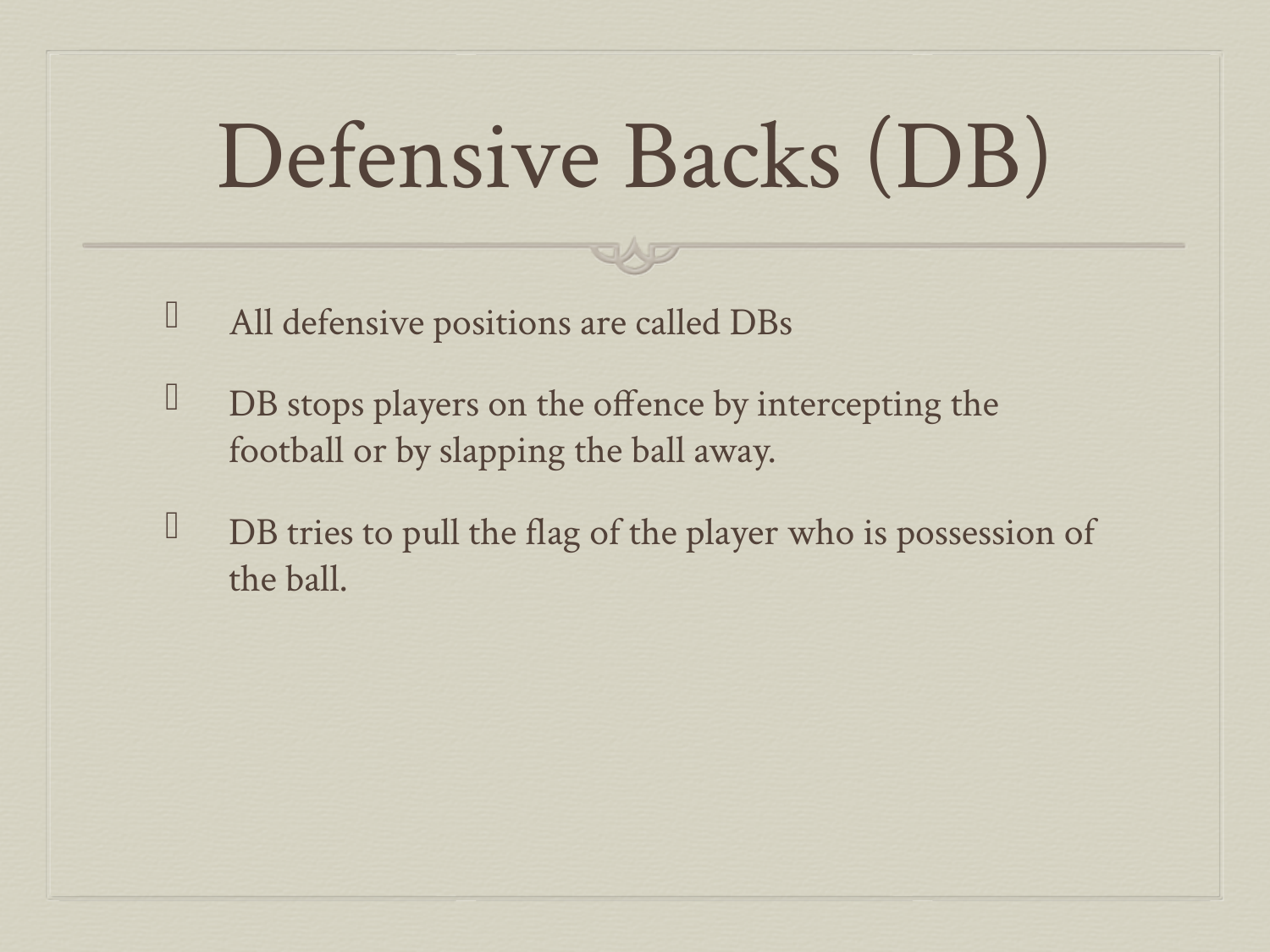

# Defensive Backs (DB)
All defensive positions are called DBs
DB stops players on the offence by intercepting the football or by slapping the ball away.
DB tries to pull the flag of the player who is possession of the ball.